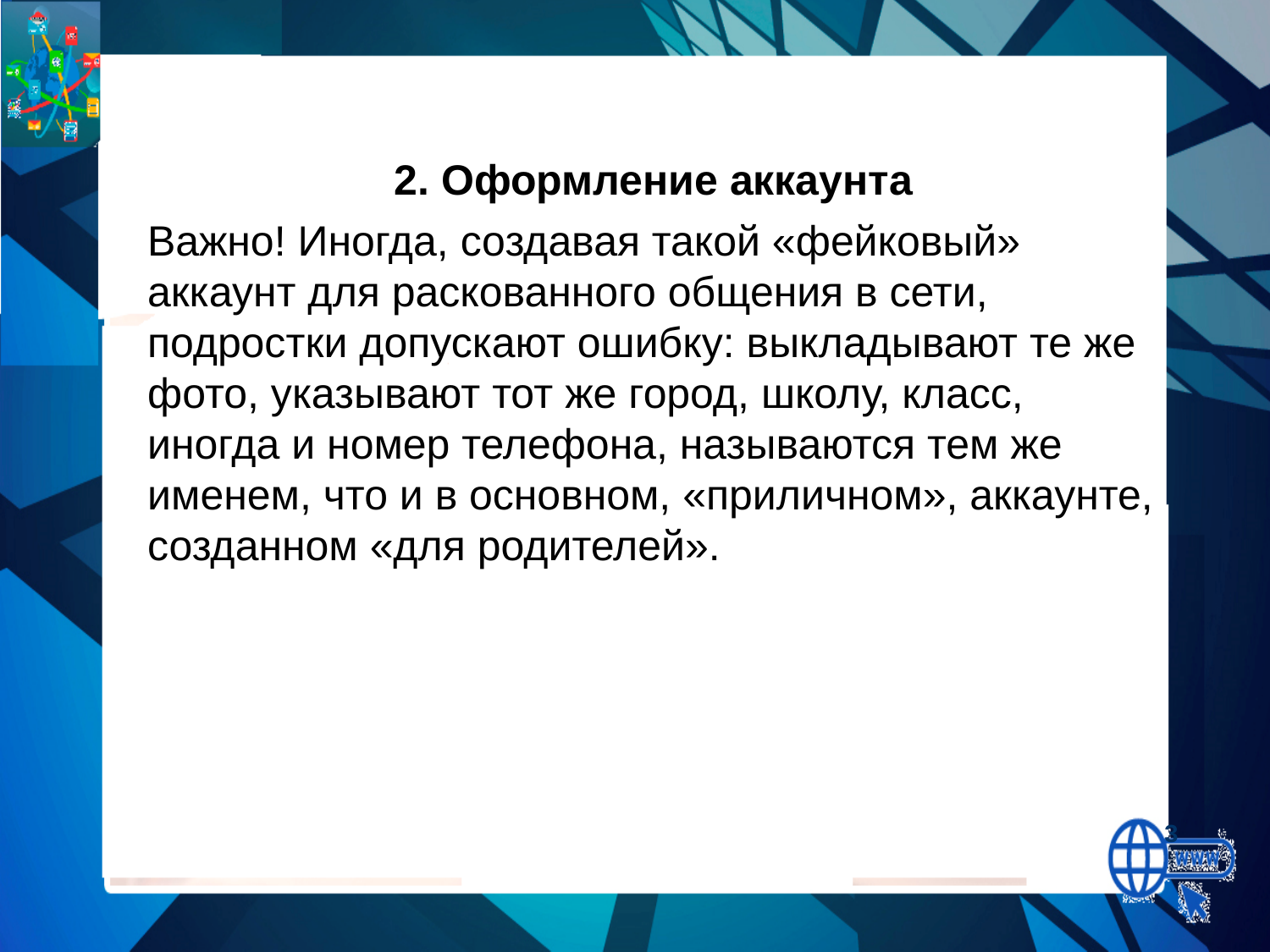

2. Оформление аккаунта
Важно! Иногда, создавая такой «фейковый» аккаунт для раскованного общения в сети, подростки допускают ошибку: выкладывают те же фото, указывают тот же город, школу, класс, иногда и номер телефона, называются тем же именем, что и в основном, «приличном», аккаунте, созданном «для родителей».

3